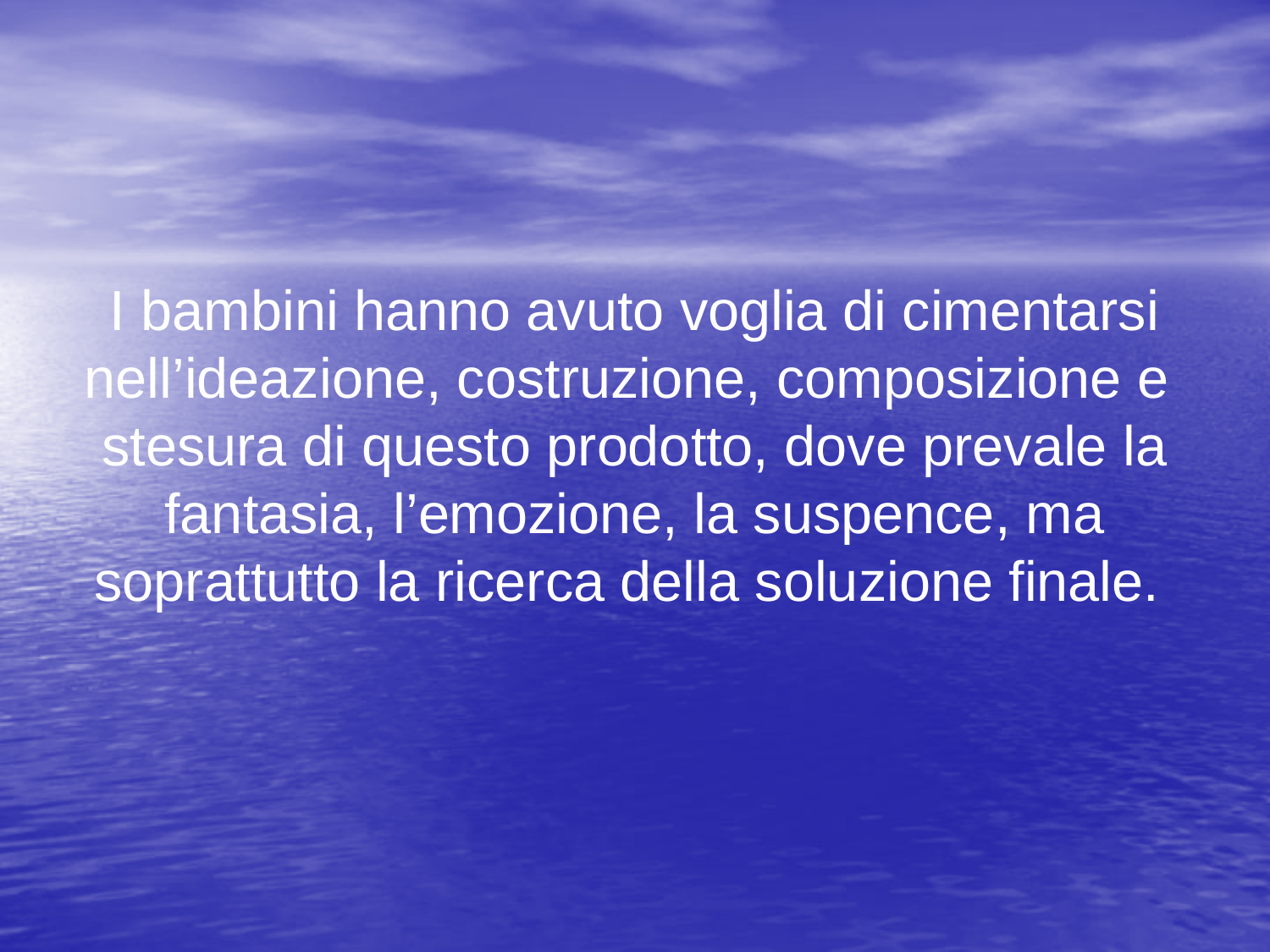

I bambini hanno avuto voglia di cimentarsi nell’ideazione, costruzione, composizione e  stesura di questo prodotto, dove prevale la fantasia, l’emozione, la suspence, ma soprattutto la ricerca della soluzione finale.